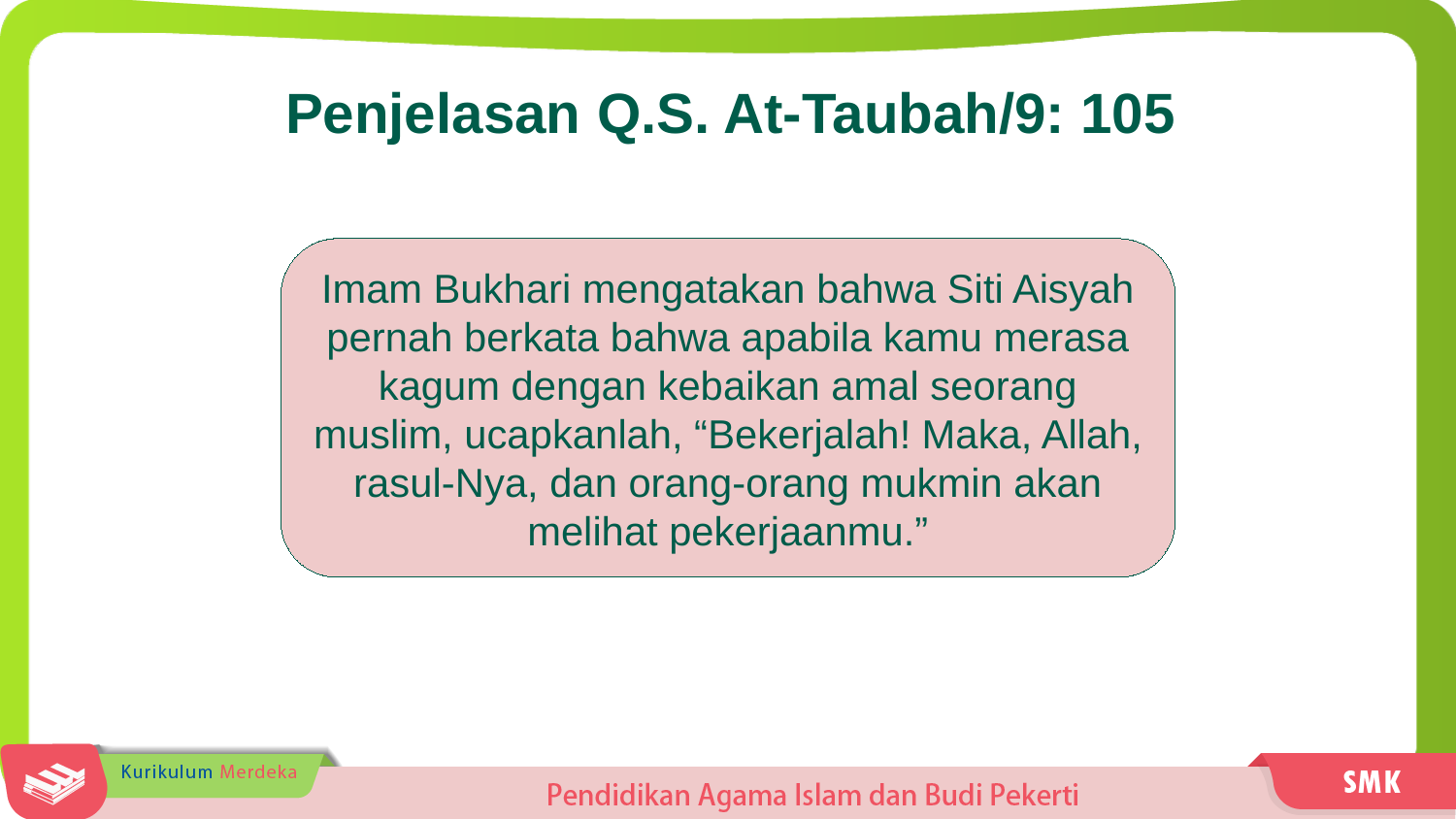

Penjelasan Q.S. At-Taubah/9: 105
Imam Bukhari mengatakan bahwa Siti Aisyah pernah berkata bahwa apabila kamu merasa kagum dengan kebaikan amal seorang muslim, ucapkanlah, “Bekerjalah! Maka, Allah, rasul-Nya, dan orang-orang mukmin akan melihat pekerjaanmu.”